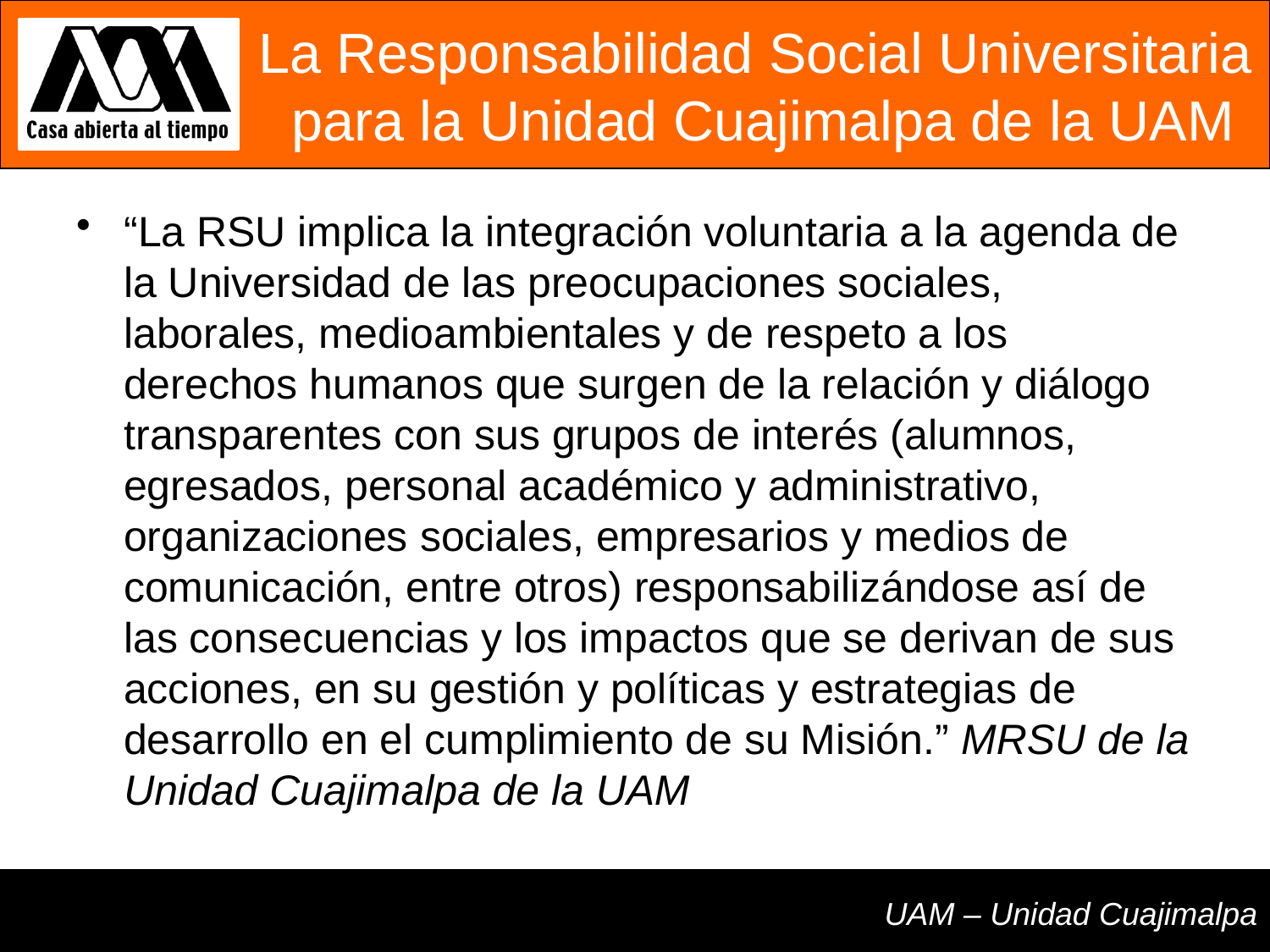

# La Responsabilidad Social Universitaria para la Unidad Cuajimalpa de la UAM
“La RSU implica la integración voluntaria a la agenda de la Universidad de las preocupaciones sociales, laborales, medioambientales y de respeto a los derechos humanos que surgen de la relación y diálogo transparentes con sus grupos de interés (alumnos, egresados, personal académico y administrativo, organizaciones sociales, empresarios y medios de comunicación, entre otros) responsabilizándose así de las consecuencias y los impactos que se derivan de sus acciones, en su gestión y políticas y estrategias de desarrollo en el cumplimiento de su Misión.” MRSU de la Unidad Cuajimalpa de la UAM